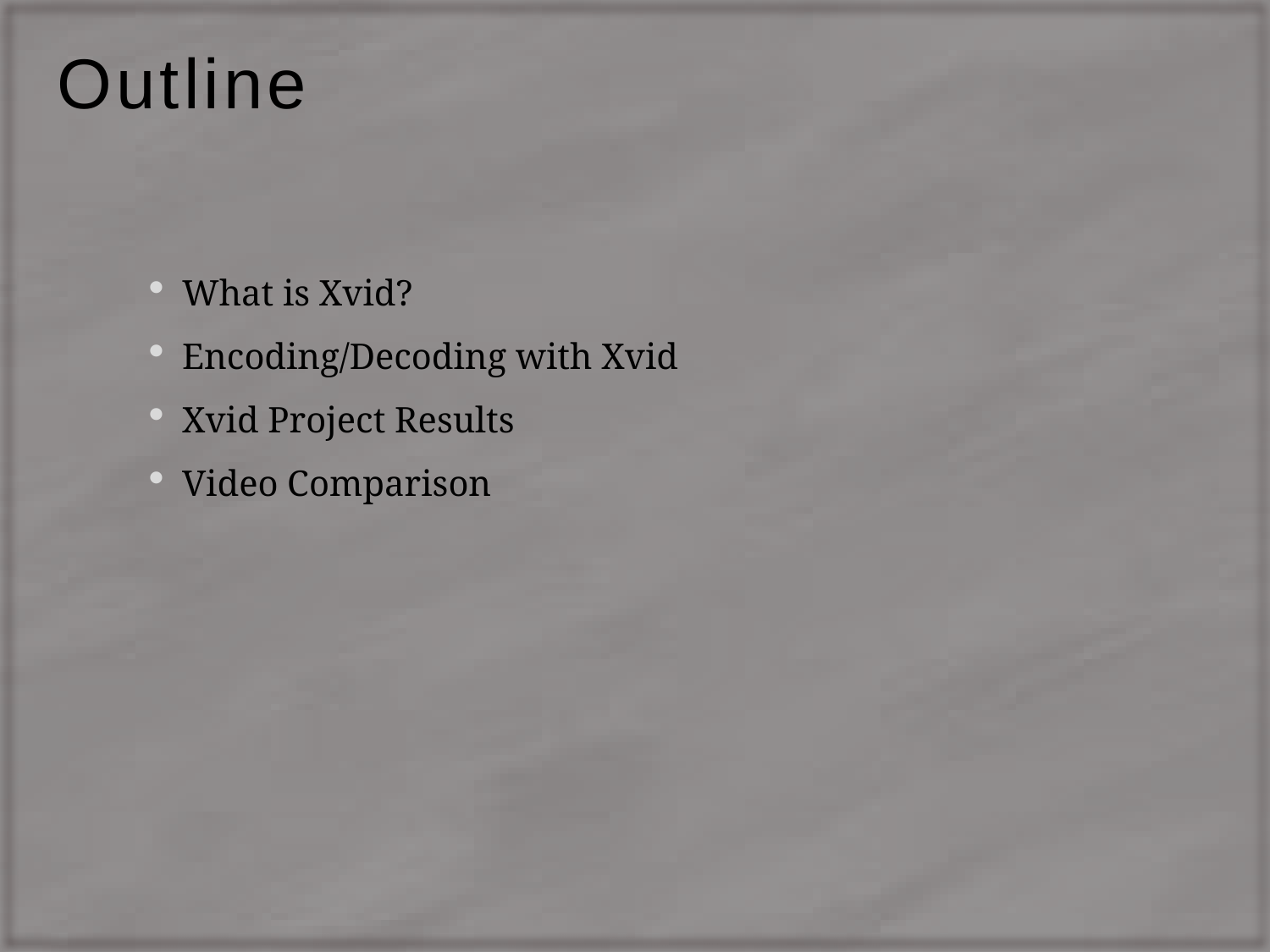

# Outline
What is Xvid?
Encoding/Decoding with Xvid
Xvid Project Results
Video Comparison